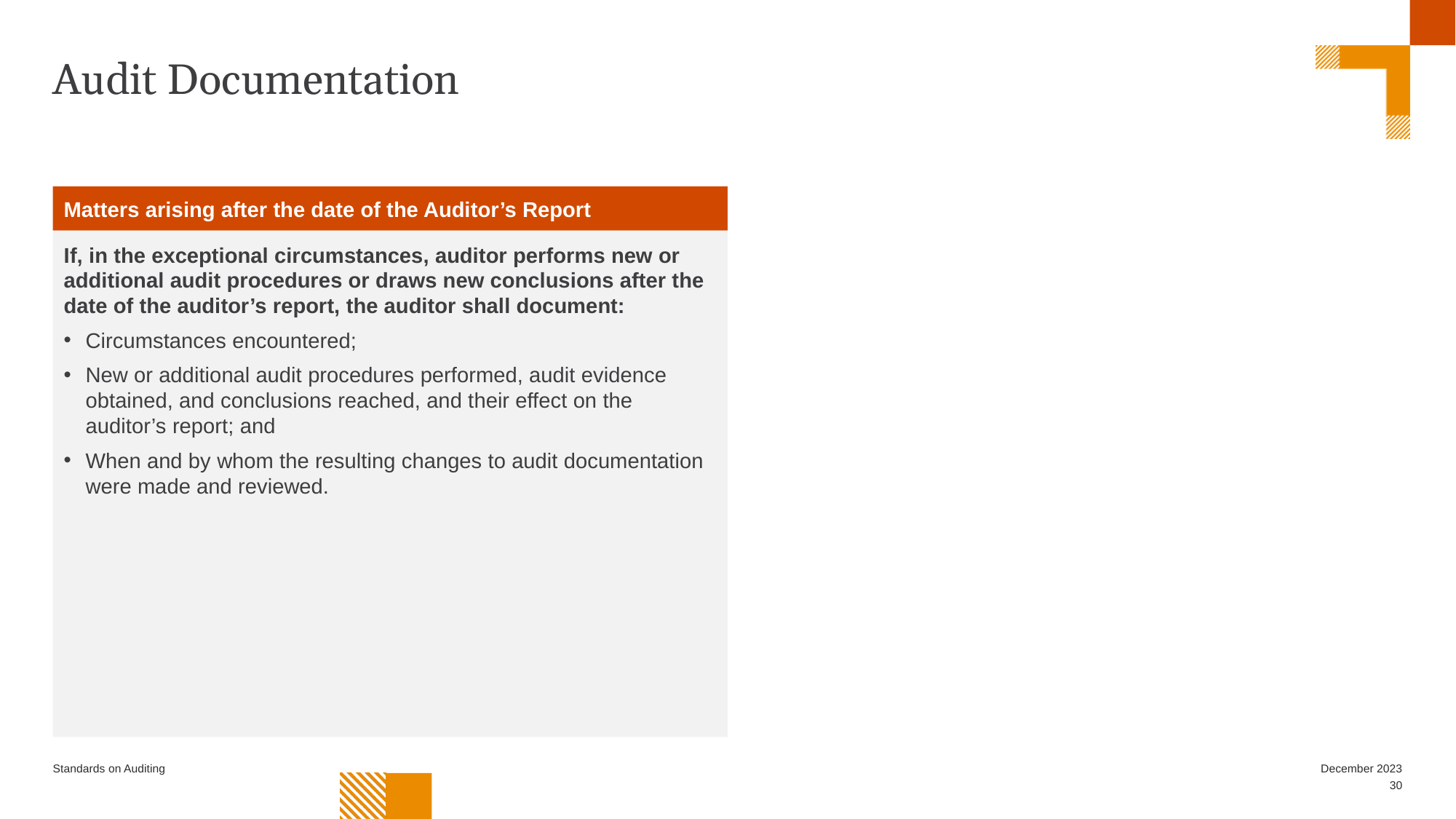

# Audit Documentation
Matters arising after the date of the Auditor’s Report
If, in the exceptional circumstances, auditor performs new or additional audit procedures or draws new conclusions after the date of the auditor’s report, the auditor shall document:
Circumstances encountered;
New or additional audit procedures performed, audit evidence obtained, and conclusions reached, and their effect on the auditor’s report; and
When and by whom the resulting changes to audit documentation were made and reviewed.
Standards on Auditing
December 2023
30